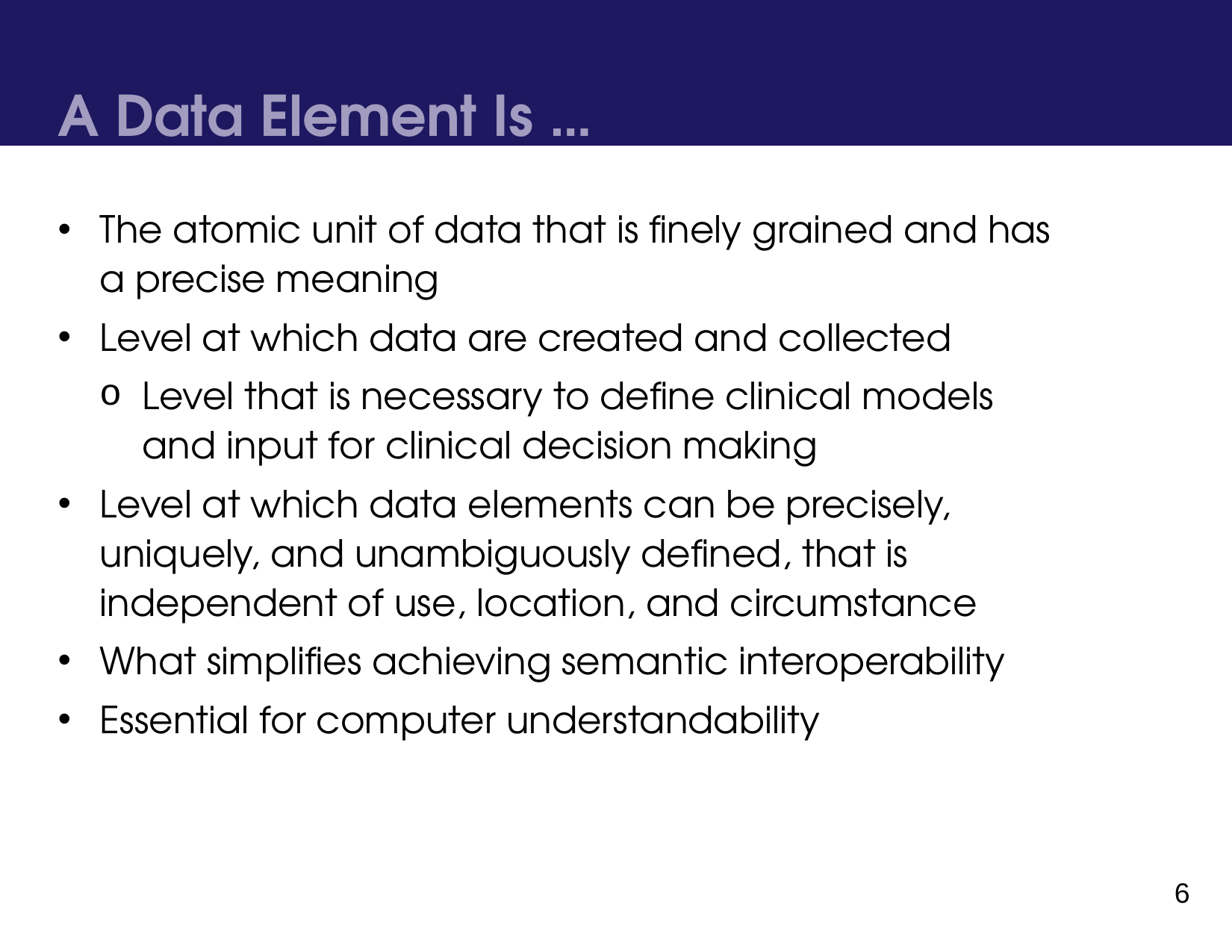

# A Data Element Is …
The atomic unit of data that is finely grained and has a precise meaning
Level at which data are created and collected
Level that is necessary to define clinical models and input for clinical decision making
Level at which data elements can be precisely, uniquely, and unambiguously defined, that is independent of use, location, and circumstance
What simplifies achieving semantic interoperability
Essential for computer understandability
6